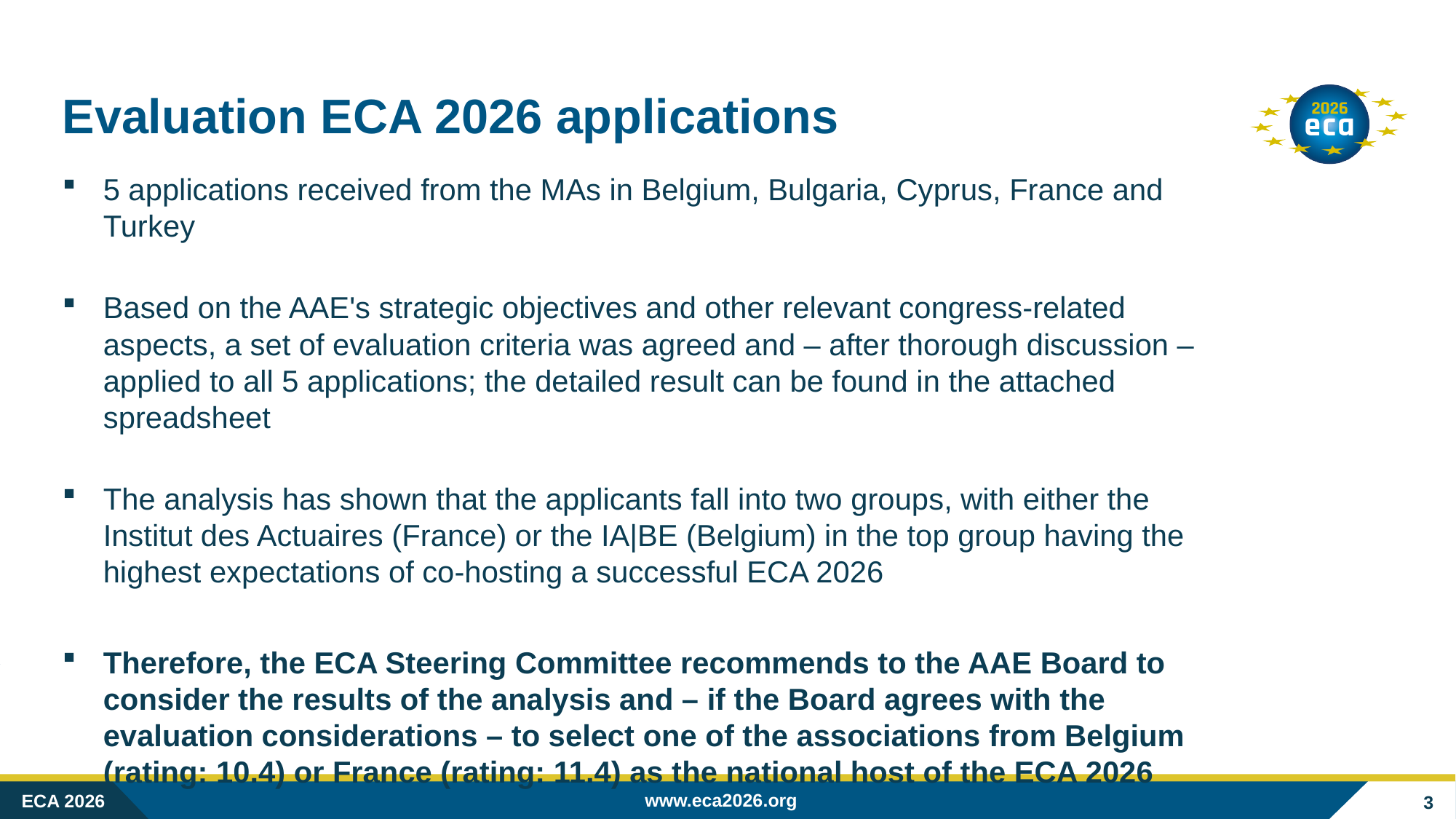

# Evaluation ECA 2026 applications
5 applications received from the MAs in Belgium, Bulgaria, Cyprus, France and Turkey
Based on the AAE's strategic objectives and other relevant congress-related aspects, a set of evaluation criteria was agreed and – after thorough discussion – applied to all 5 applications; the detailed result can be found in the attached spreadsheet
The analysis has shown that the applicants fall into two groups, with either the Institut des Actuaires (France) or the IA|BE (Belgium) in the top group having the highest expectations of co-hosting a successful ECA 2026

Therefore, the ECA Steering Committee recommends to the AAE Board to consider the results of the analysis and – if the Board agrees with the evaluation considerations – to select one of the associations from Belgium (rating: 10.4) or France (rating: 11.4) as the national host of the ECA 2026

ECA 2026
3